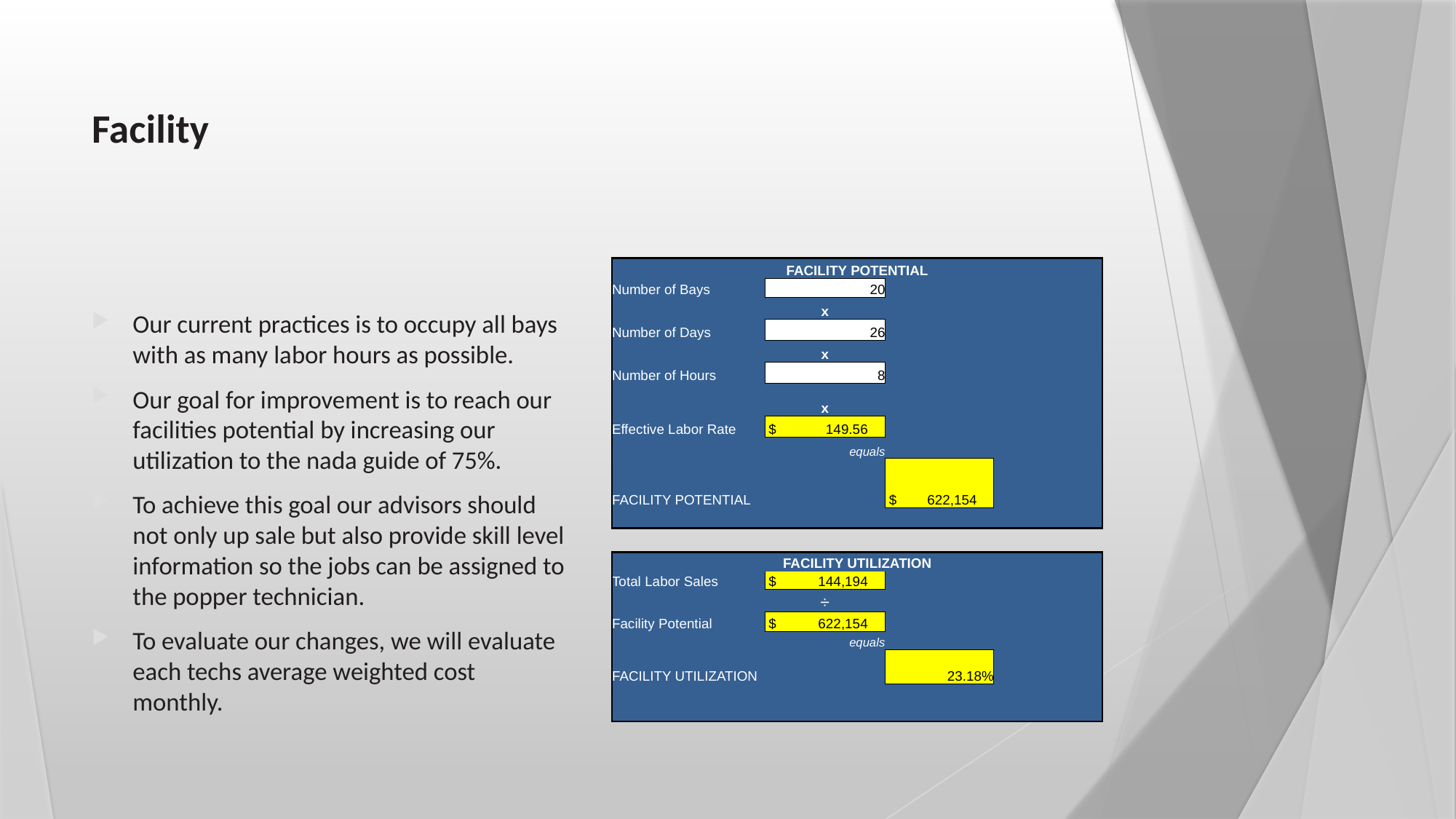

# Facility
| FACILITY POTENTIAL |  |  |  |  |  |
| --- | --- | --- | --- | --- | --- |
| Number of Bays | 20 |  |  |  |  |
|  | x |  |  |  |  |
| Number of Days | 26 |  |  |  |  |
|  | x |  |  |  |  |
| Number of Hours | 8 |  |  |  |  |
|  | x |  |  |  |  |
| Effective Labor Rate | $ 149.56 |  |  |  |  |
|  | equals |  |  |  |  |
| FACILITY POTENTIAL |  | $ 622,154 |  |  |  |
|  |  |  |  |  |  |
|  |  |  |  |  |  |
| FACILITY UTILIZATION |  |  |  |  |  |
| Total Labor Sales | $ 144,194 |  |  |  |  |
|  | ÷ |  |  |  |  |
| Facility Potential | $ 622,154 |  |  |  |  |
|  | equals |  |  |  |  |
| FACILITY UTILIZATION |  | 23.18% |  |  |  |
|  |  |  |  |  |  |
|  |  |  |  |  |  |

Our current practices is to occupy all bays with as many labor hours as possible.
Our goal for improvement is to reach our facilities potential by increasing our utilization to the nada guide of 75%.
To achieve this goal our advisors should not only up sale but also provide skill level information so the jobs can be assigned to the popper technician.
To evaluate our changes, we will evaluate each techs average weighted cost monthly.